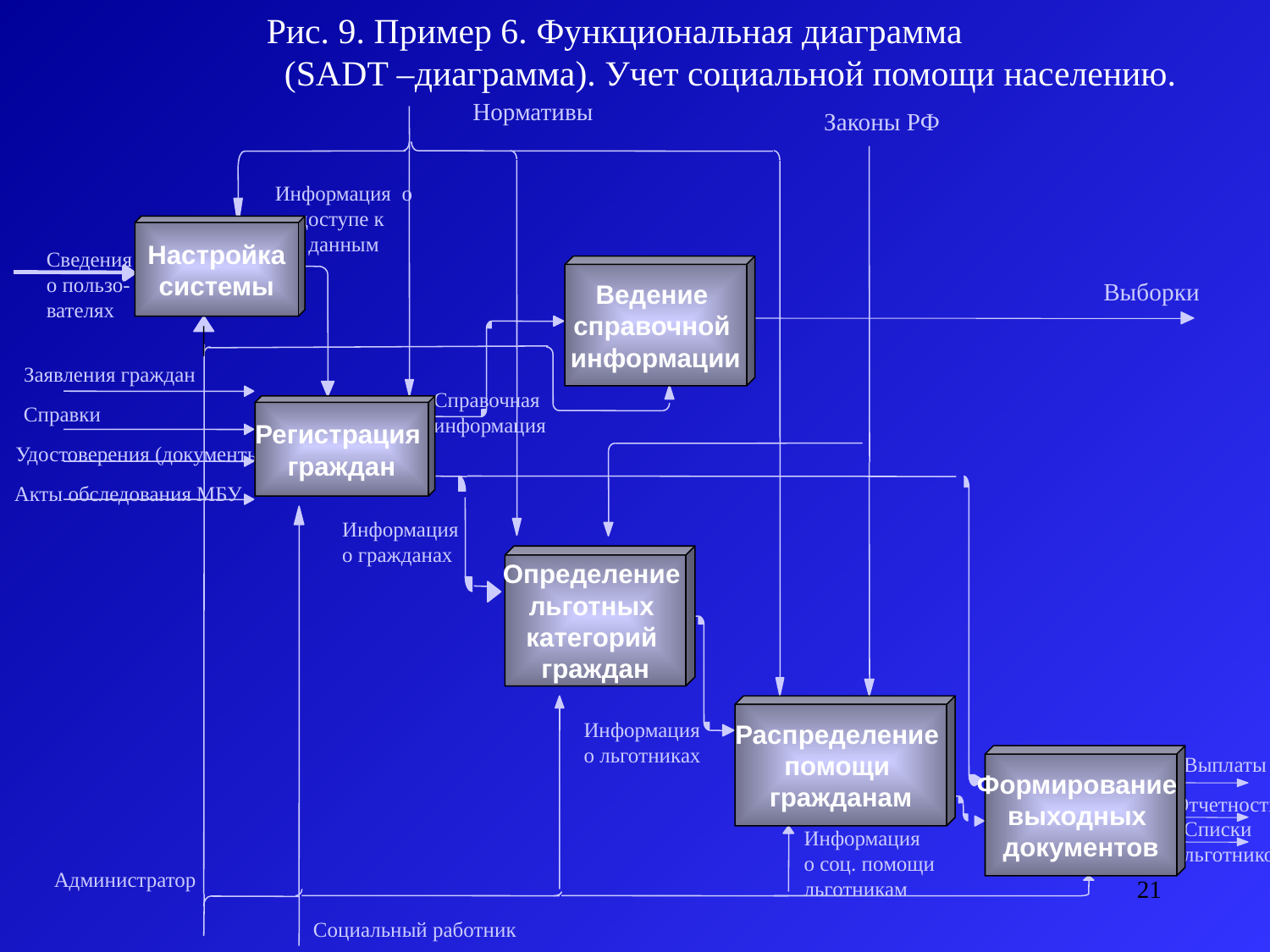

Рис. 9. Пример 6. Функциональная диаграмма                                (SADT –диаграмма). Учет социальной помощи населению.
Нормативы

Законы РФ

Выборки

Информация  о
доступе к
данным
Сведения
о пользо-
вателях

Администратор

Социальный работник

Справочная
информация

Информация
о соц. помощи льготникам
Заявления граждан
Справки
Удостоверения (документы)
Акты обследования МБУ

Информация
о льготниках

Информация
о гражданах
Выплаты

Отчетность
Списки льготников
Настройка
системы
Ведение
справочной
информации
Регистрация
граждан
Определение
льготных
категорий
граждан
Распределение
помощи
гражданам
Формирование
выходных
документов
21